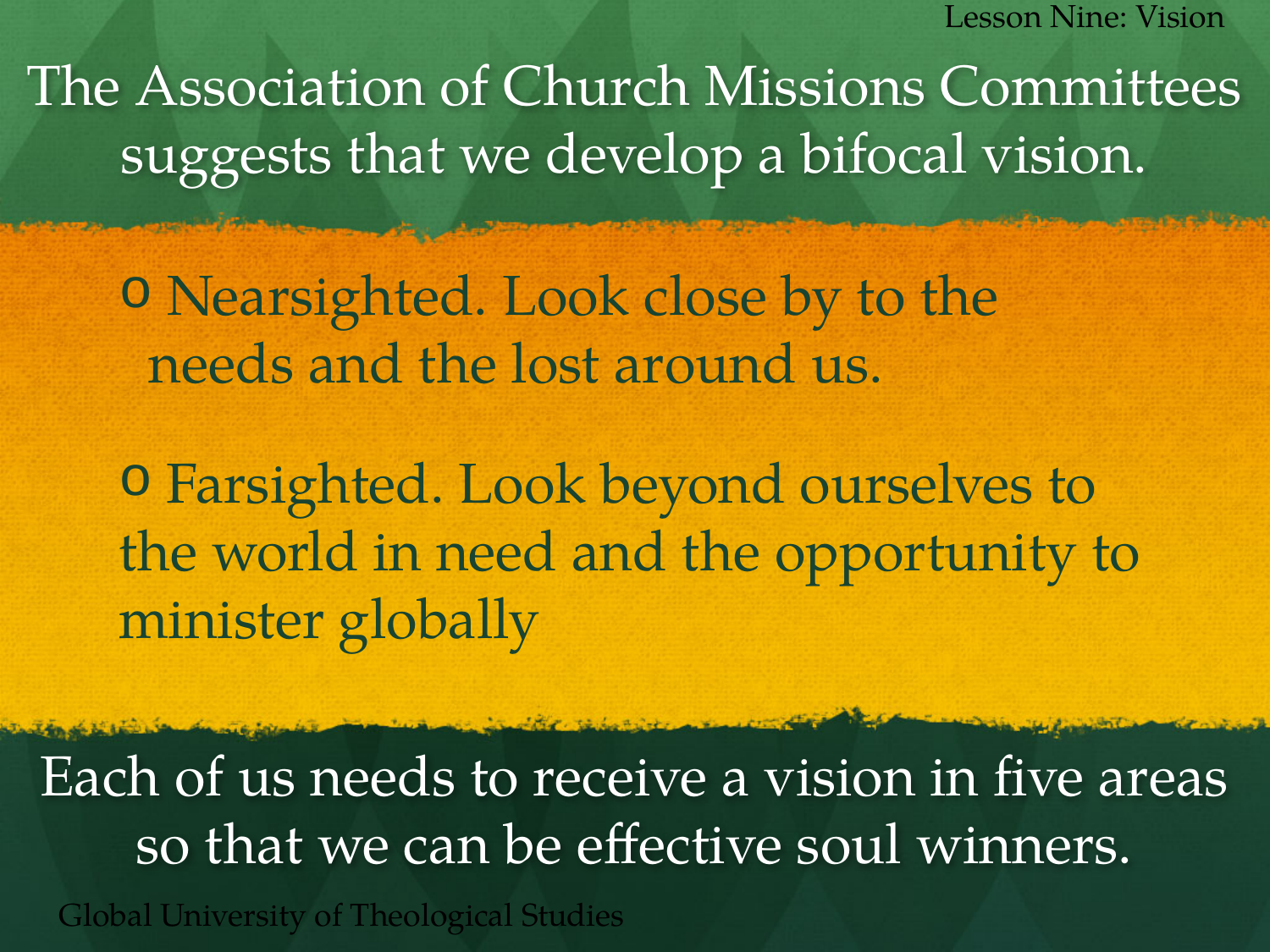

Lesson Nine: Vision

The Association of Church Missions Committees suggests that we develop a bifocal vision.
# Nearsighted. Look close by to the needs and the lost around us.
 Farsighted. Look beyond ourselves to the world in need and the opportunity to minister globally
Each of us needs to receive a vision in five areas so that we can be effective soul winners.
Global University of Theological Studies